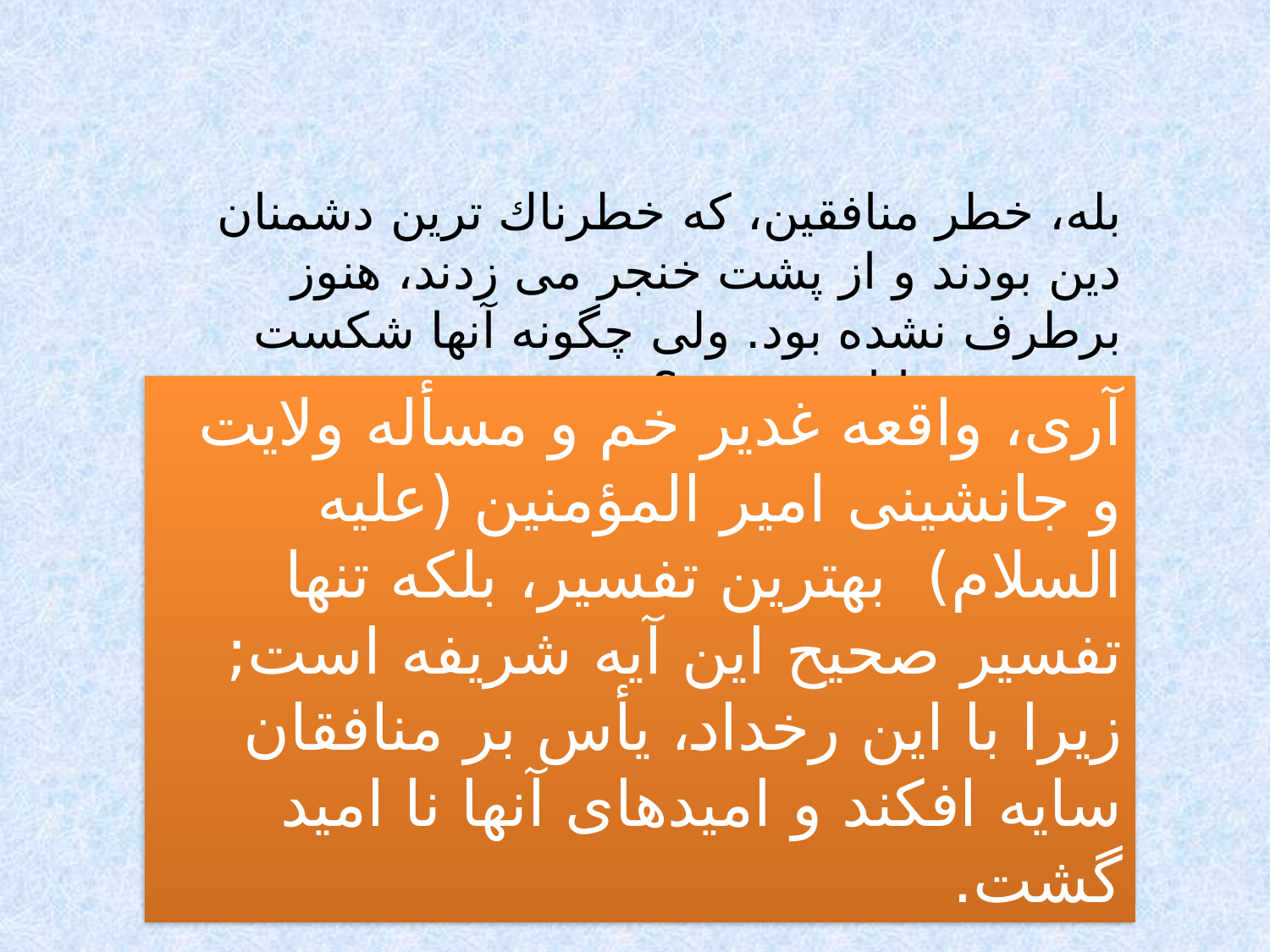

بله، خطر منافقين، كه خطرناك ترين دشمنان دين بودند و از پشت خنجر مى زدند، هنوز برطرف نشده بود. ولى چگونه آنها شكست خوردند و نا اميد شدند؟
آرى، واقعه غدير خم و مسأله ولايت و جانشينى امير المؤمنين (عليه السلام)  بهترين تفسير، بلكه تنها تفسير صحيح اين آيه شريفه است;
زيرا با اين رخداد، يأس بر منافقان سايه افكند و اميدهاى آنها نا اميد گشت.